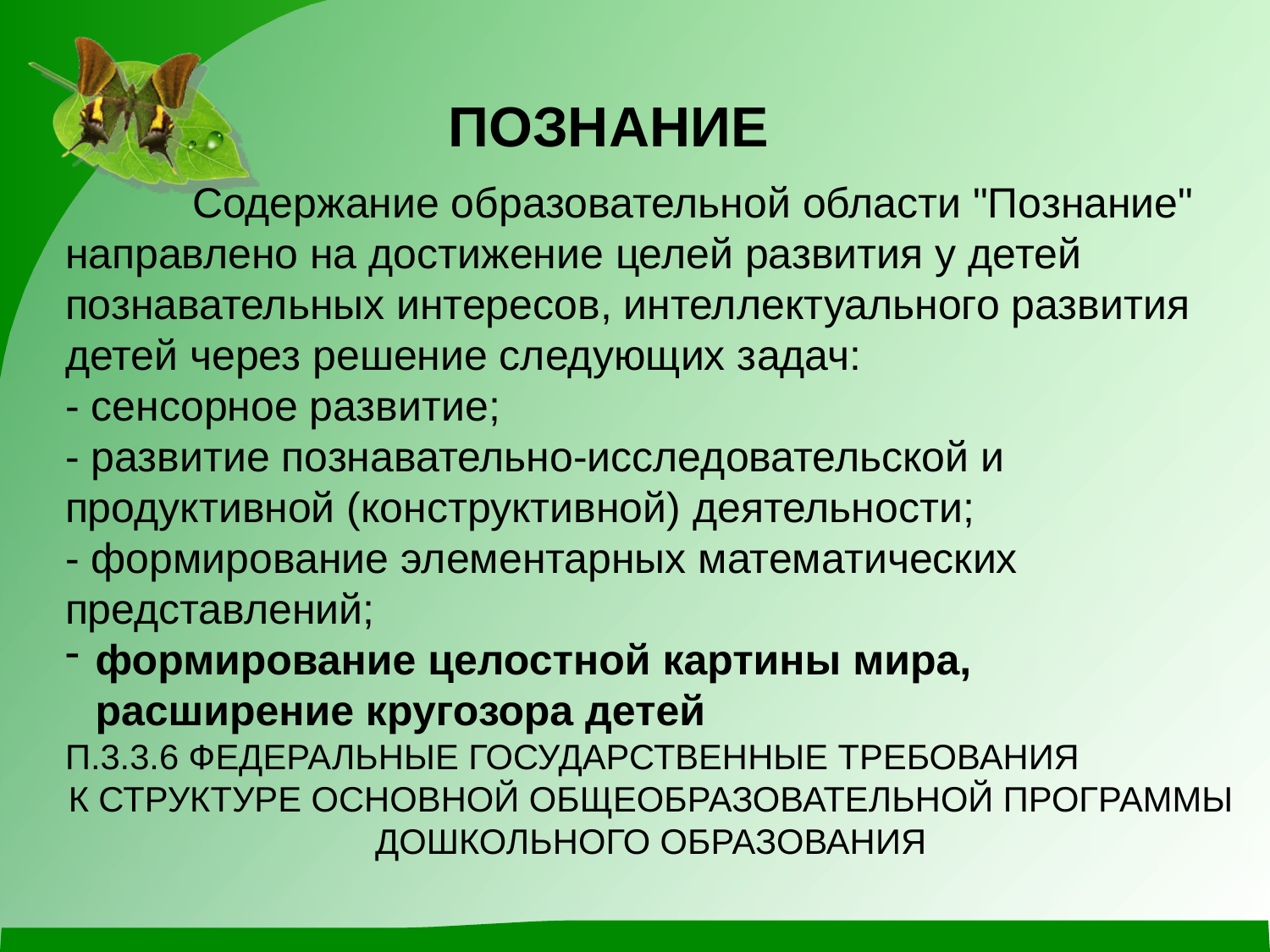

#
ПОЗНАНИЕ
	Содержание образовательной области "Познание" направлено на достижение целей развития у детей познавательных интересов, интеллектуального развития детей через решение следующих задач:
- сенсорное развитие;
- развитие познавательно-исследовательской и продуктивной (конструктивной) деятельности;
- формирование элементарных математических представлений;
формирование целостной картины мира, расширение кругозора детей
П.3.3.6 ФЕДЕРАЛЬНЫЕ ГОСУДАРСТВЕННЫЕ ТРЕБОВАНИЯ
К СТРУКТУРЕ ОСНОВНОЙ ОБЩЕОБРАЗОВАТЕЛЬНОЙ ПРОГРАММЫ ДОШКОЛЬНОГО ОБРАЗОВАНИЯ